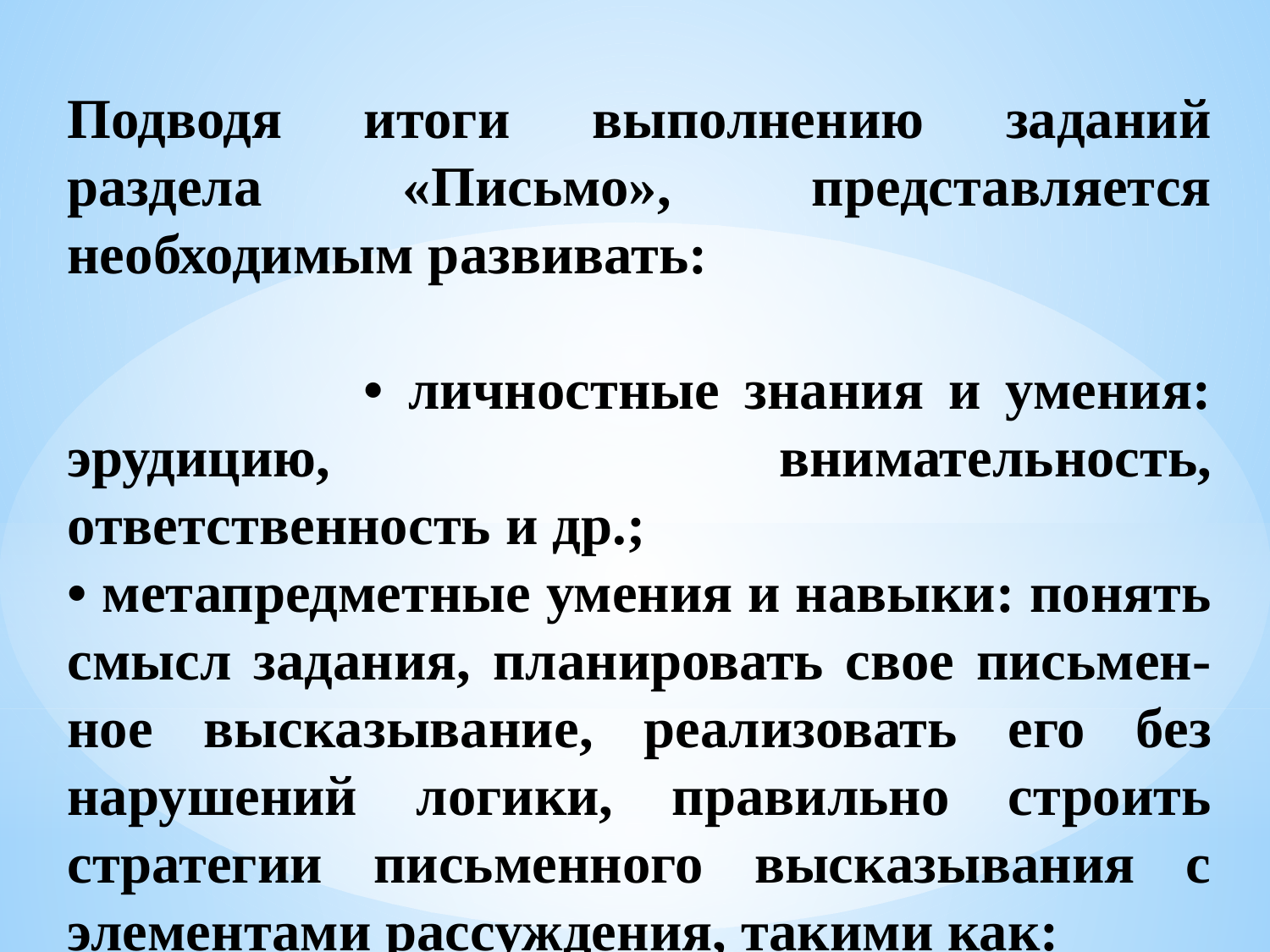

Подводя итоги выполнению заданий раздела «Письмо», представляется необходимым развивать:                                                                                                                                 • личностные знания и умения: эрудицию, внимательность, ответственность и др.;                                        • метапредметные умения и навыки: понять смысл задания, планировать свое письмен-ное высказывание, реализовать его без нарушений логики, правильно строить стратегии письменного высказывания с элементами рассуждения, такими как: